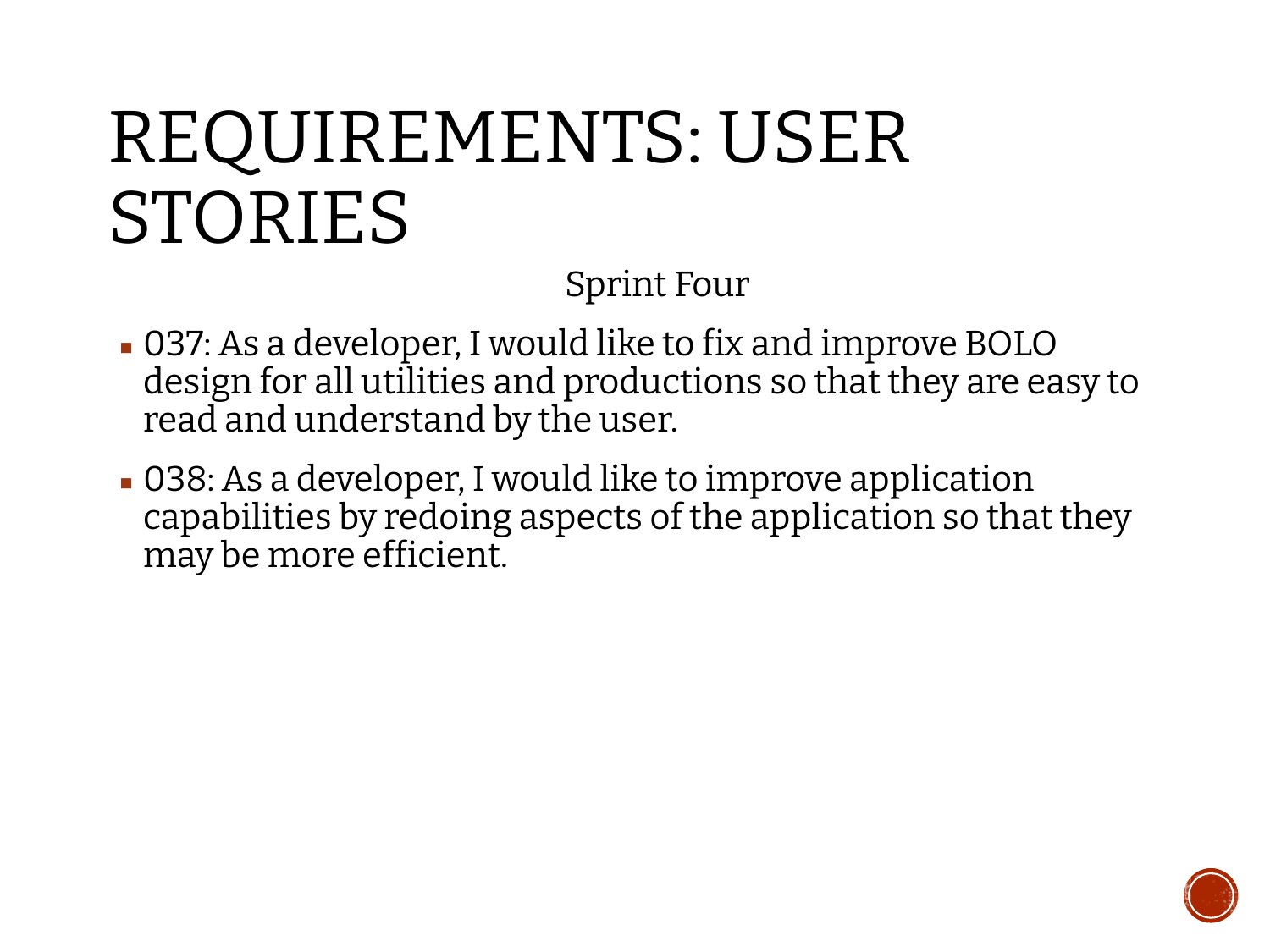

# REQUIREMENTS: USER STORIES
Sprint Four
037: As a developer, I would like to fix and improve BOLO design for all utilities and productions so that they are easy to read and understand by the user.
038: As a developer, I would like to improve application capabilities by redoing aspects of the application so that they may be more efficient.